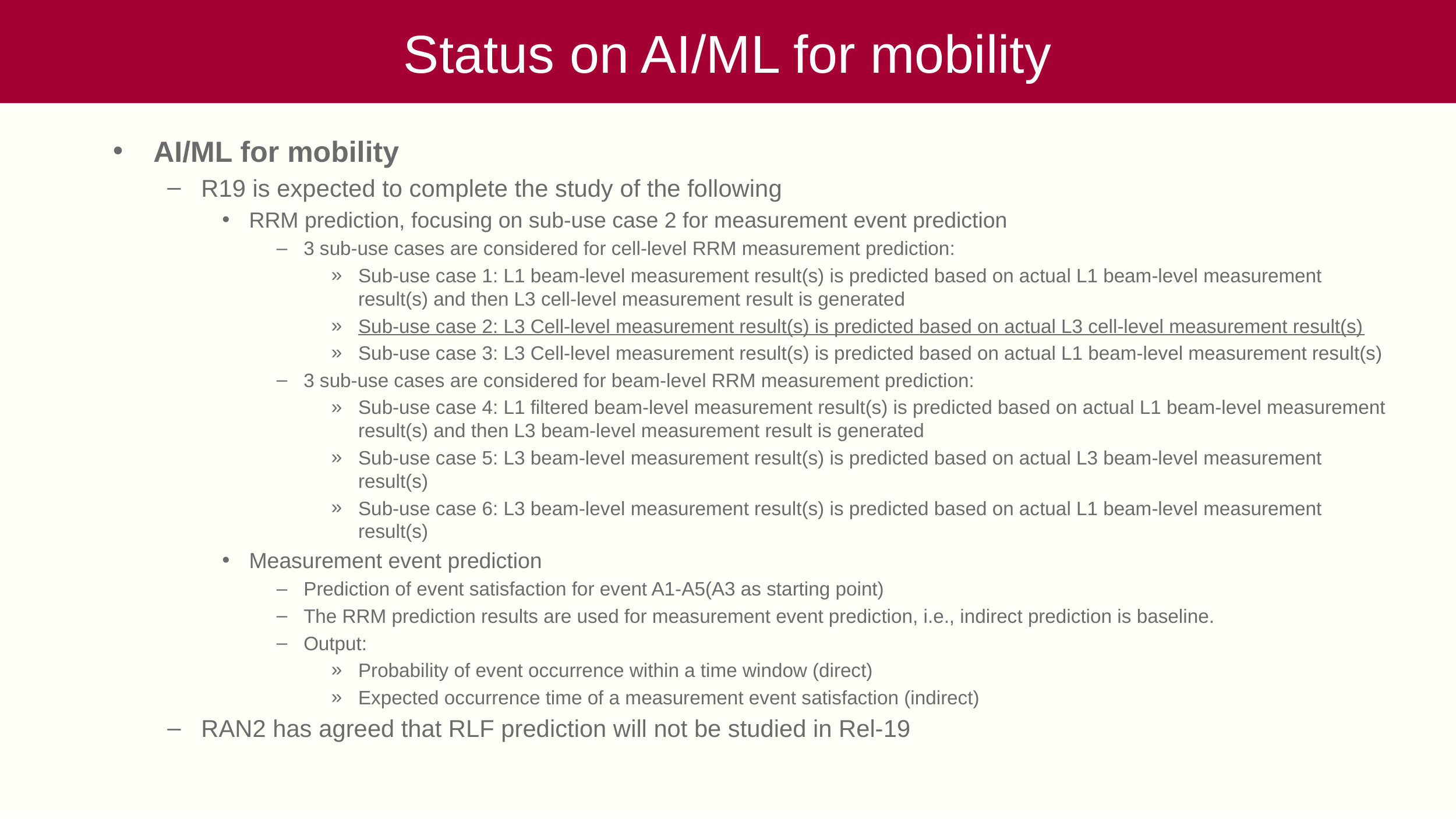

# Status on AI/ML for mobility
AI/ML for mobility
R19 is expected to complete the study of the following
RRM prediction, focusing on sub-use case 2 for measurement event prediction
3 sub-use cases are considered for cell-level RRM measurement prediction:
Sub-use case 1: L1 beam-level measurement result(s) is predicted based on actual L1 beam-level measurement result(s) and then L3 cell-level measurement result is generated
Sub-use case 2: L3 Cell-level measurement result(s) is predicted based on actual L3 cell-level measurement result(s)
Sub-use case 3: L3 Cell-level measurement result(s) is predicted based on actual L1 beam-level measurement result(s)
3 sub-use cases are considered for beam-level RRM measurement prediction:
Sub-use case 4: L1 filtered beam-level measurement result(s) is predicted based on actual L1 beam-level measurement result(s) and then L3 beam-level measurement result is generated
Sub-use case 5: L3 beam-level measurement result(s) is predicted based on actual L3 beam-level measurement result(s)
Sub-use case 6: L3 beam-level measurement result(s) is predicted based on actual L1 beam-level measurement result(s)
Measurement event prediction
Prediction of event satisfaction for event A1-A5(A3 as starting point)
The RRM prediction results are used for measurement event prediction, i.e., indirect prediction is baseline.
Output:
Probability of event occurrence within a time window (direct)
Expected occurrence time of a measurement event satisfaction (indirect)
RAN2 has agreed that RLF prediction will not be studied in Rel-19